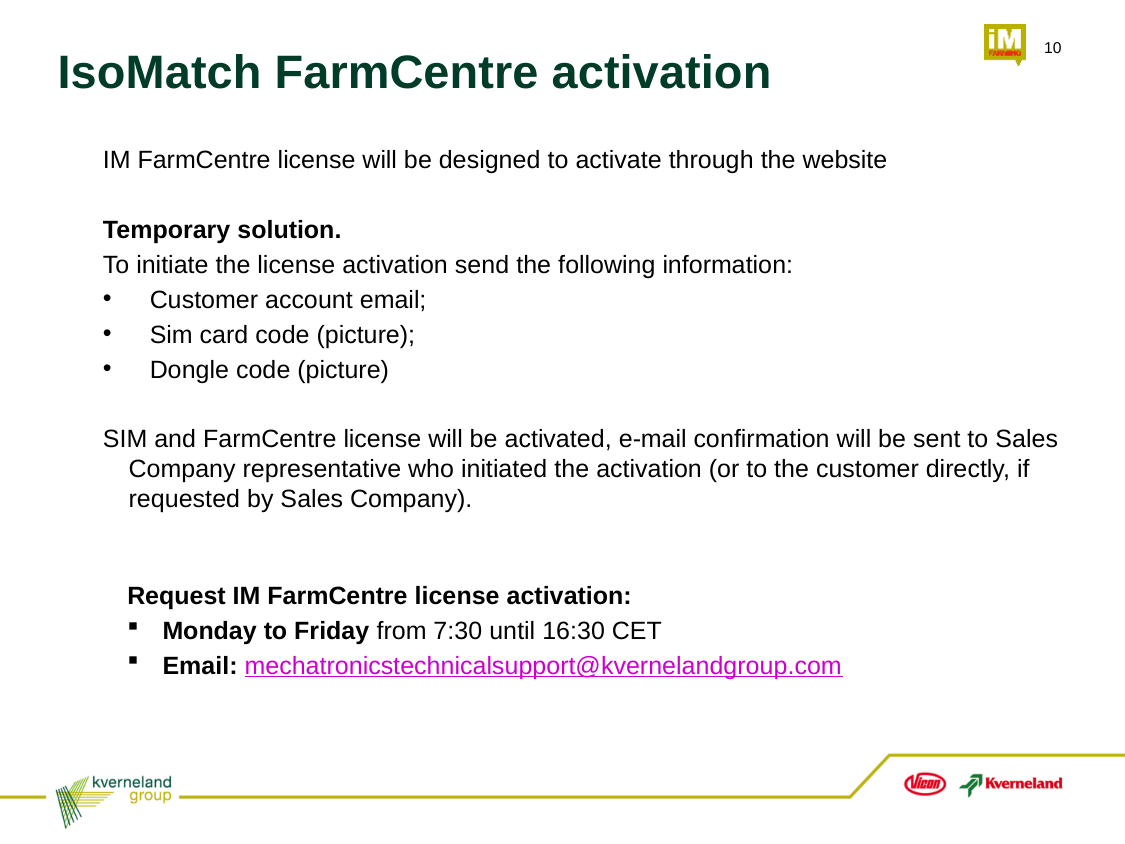

IsoMatch FarmCentre activation
IM FarmCentre license will be designed to activate through the website

Temporary solution.
To initiate the license activation send the following information:
Customer account email;
Sim card code (picture);
Dongle code (picture)

SIM and FarmCentre license will be activated, e-mail confirmation will be sent to Sales Company representative who initiated the activation (or to the customer directly, if requested by Sales Company).
Request IM FarmCentre license activation:
Monday to Friday from 7:30 until 16:30 CET
Email: mechatronicstechnicalsupport@kvernelandgroup.com